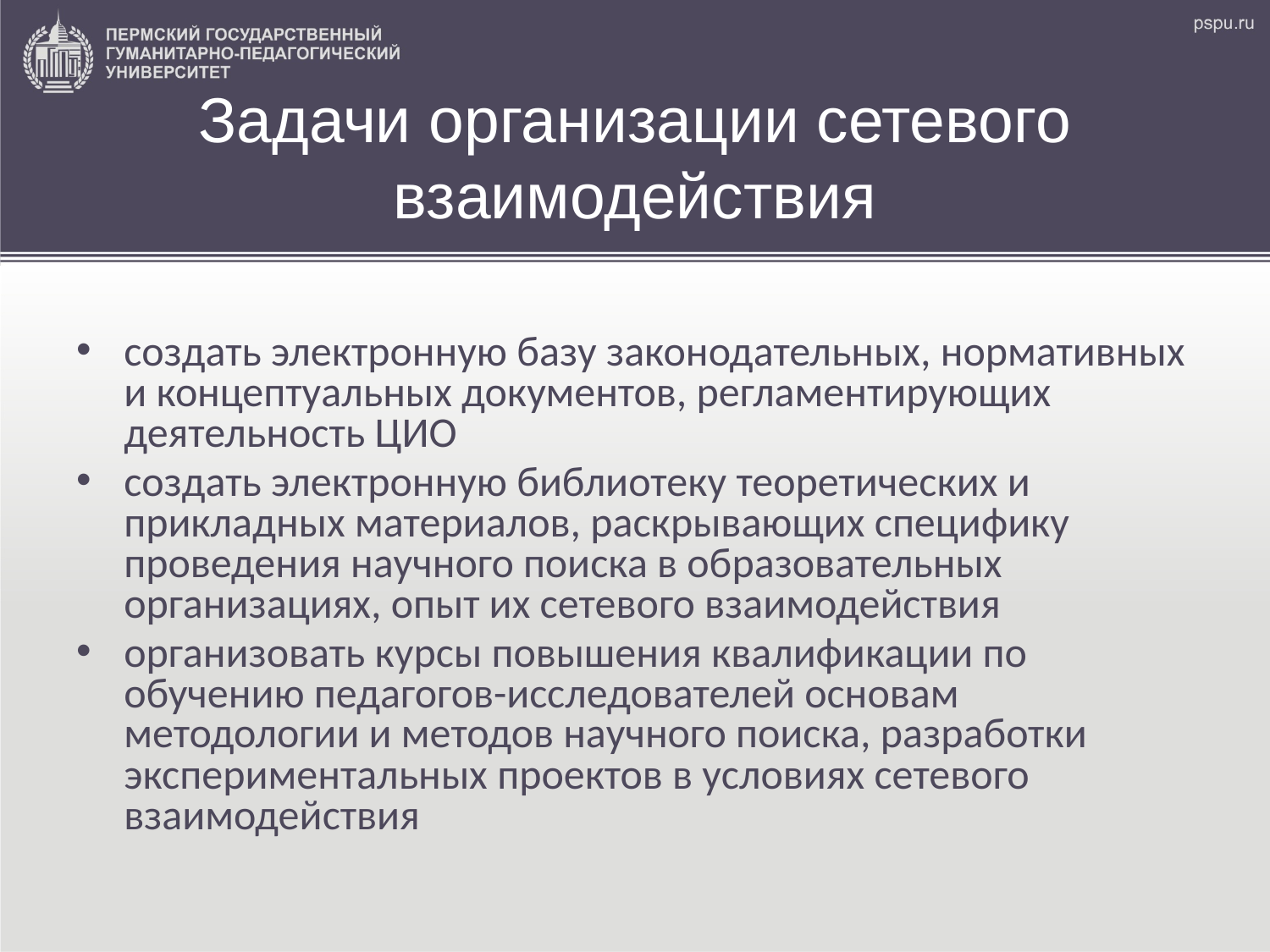

# Задачи организации сетевого взаимодействия
создать электронную базу законодательных, нормативных и концептуальных документов, регламентирующих деятельность ЦИО
создать электронную библиотеку теоретических и прикладных материалов, раскрывающих специфику проведения научного поиска в образовательных организациях, опыт их сетевого взаимодействия
организовать курсы повышения квалификации по обучению педагогов-исследователей основам методологии и методов научного поиска, разработки экспериментальных проектов в условиях сетевого взаимодействия